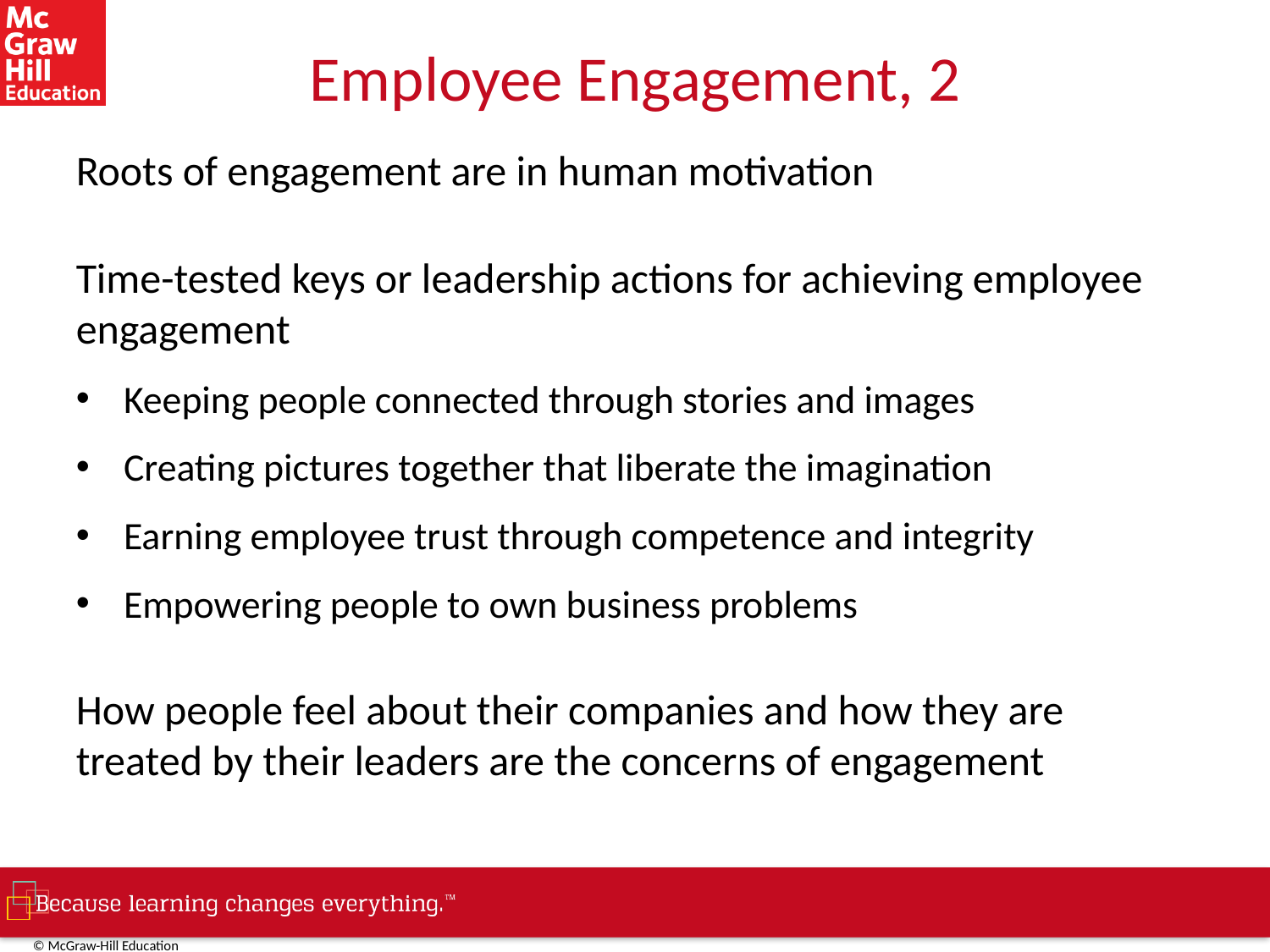

# Employee Engagement, 2
Roots of engagement are in human motivation

Time-tested keys or leadership actions for achieving employee engagement
Keeping people connected through stories and images
Creating pictures together that liberate the imagination
Earning employee trust through competence and integrity
Empowering people to own business problems

How people feel about their companies and how they are treated by their leaders are the concerns of engagement